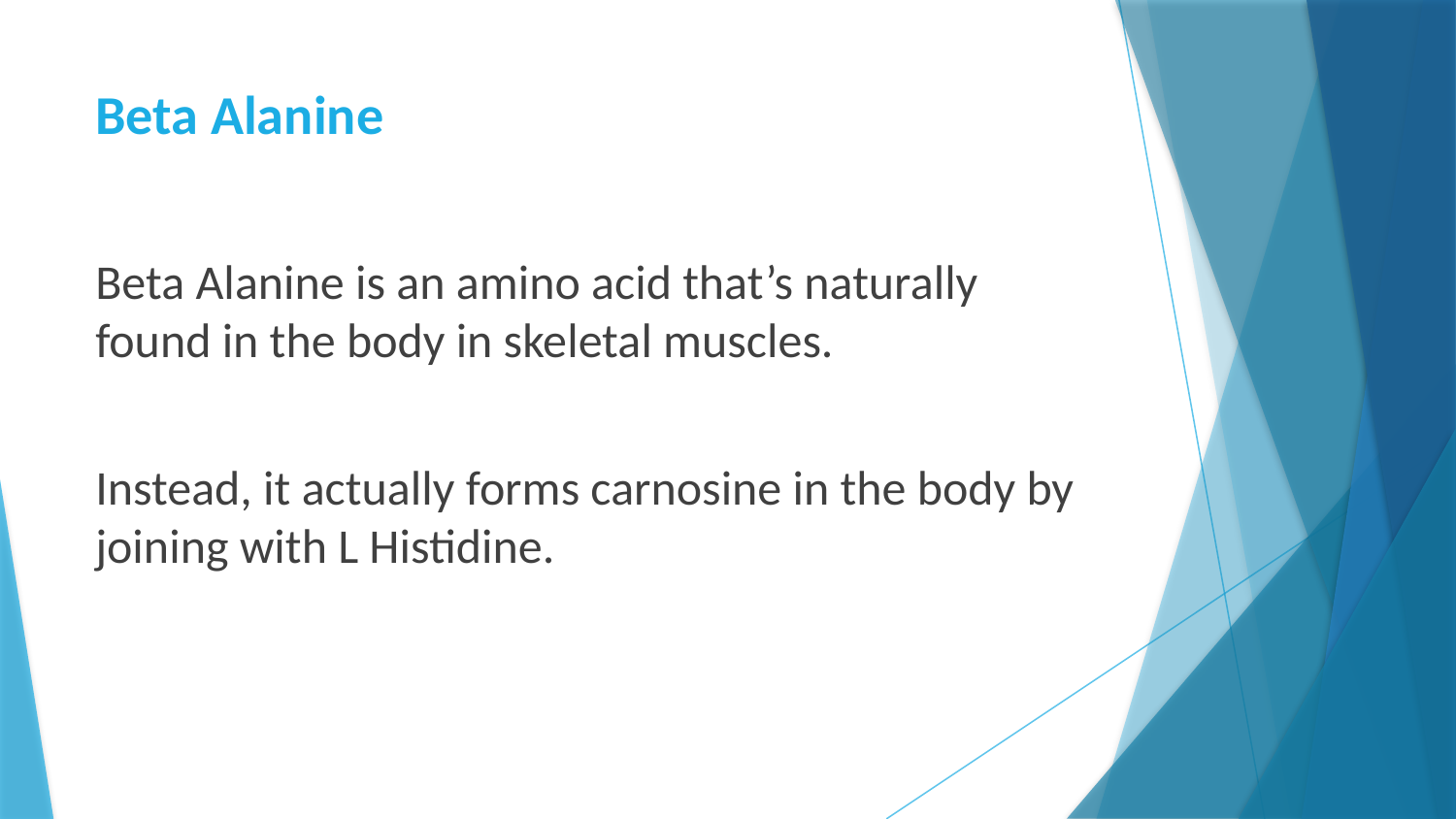

# Beta Alanine
Beta Alanine is an amino acid that’s naturally found in the body in skeletal muscles.

Instead, it actually forms carnosine in the body by joining with L Histidine.